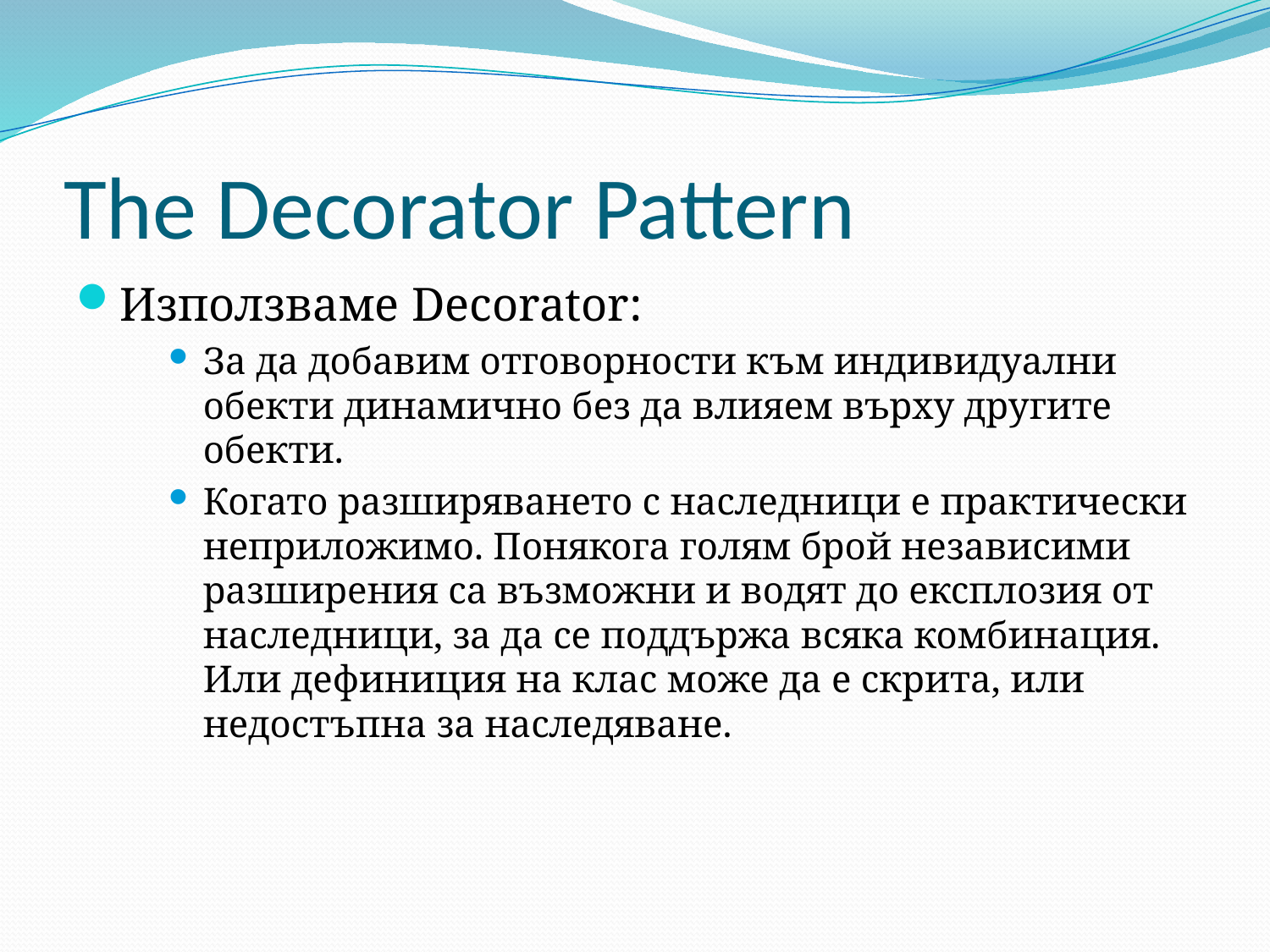

# The Decorator Pattern
Използваме Decorator:
За да добавим отговорности към индивидуални обекти динамично без да влияем върху другите обекти.
Когато разширяването с наследници е практически неприложимо. Понякога голям брой независими разширения са възможни и водят до експлозия от наследници, за да се поддържа всяка комбинация. Или дефиниция на клас може да е скрита, или недостъпна за наследяване.